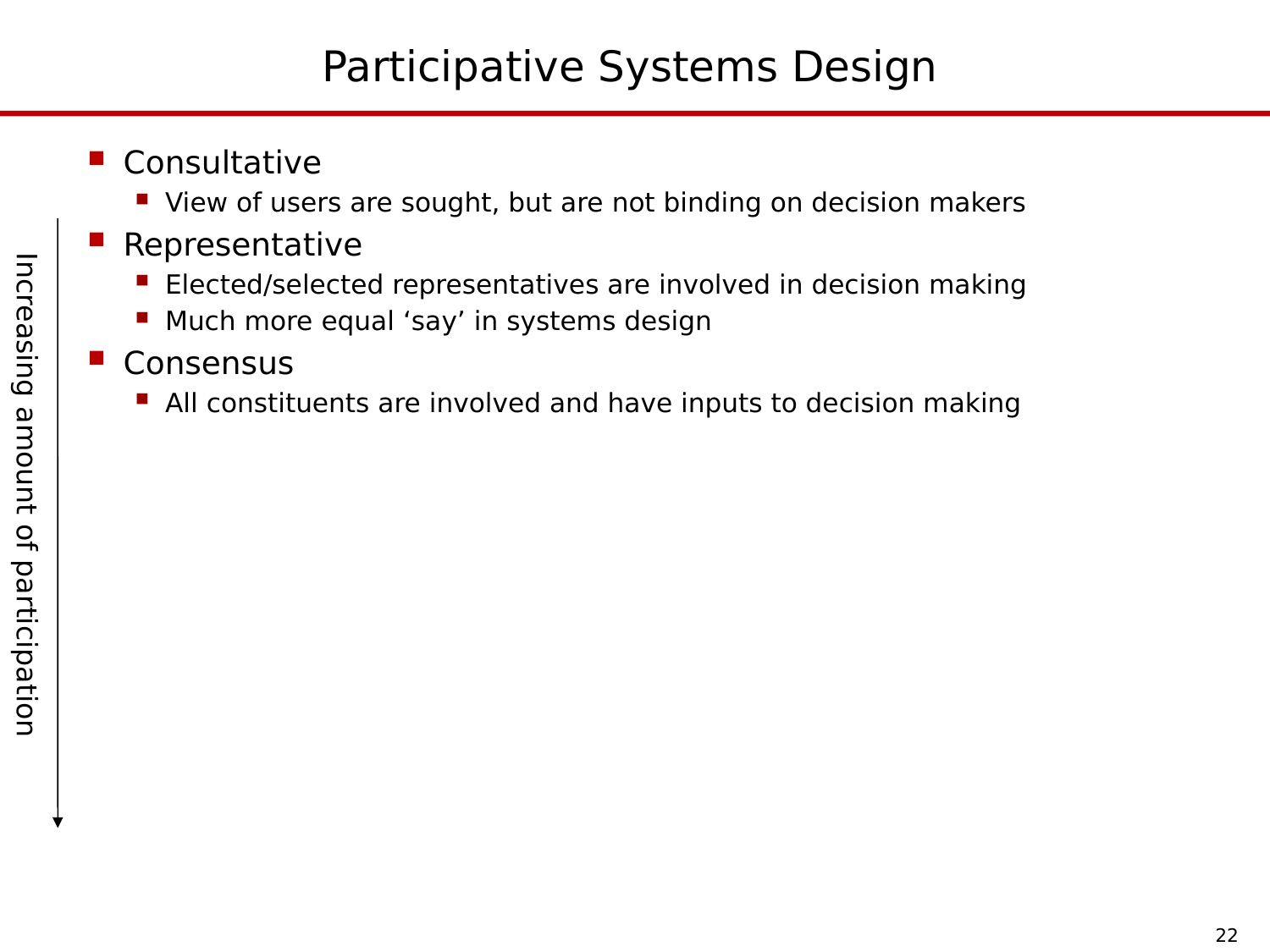

# Participative Systems Design
Consultative
View of users are sought, but are not binding on decision makers
Representative
Elected/selected representatives are involved in decision making
Much more equal ‘say’ in systems design
Consensus
All constituents are involved and have inputs to decision making

Increasing amount of participation
22